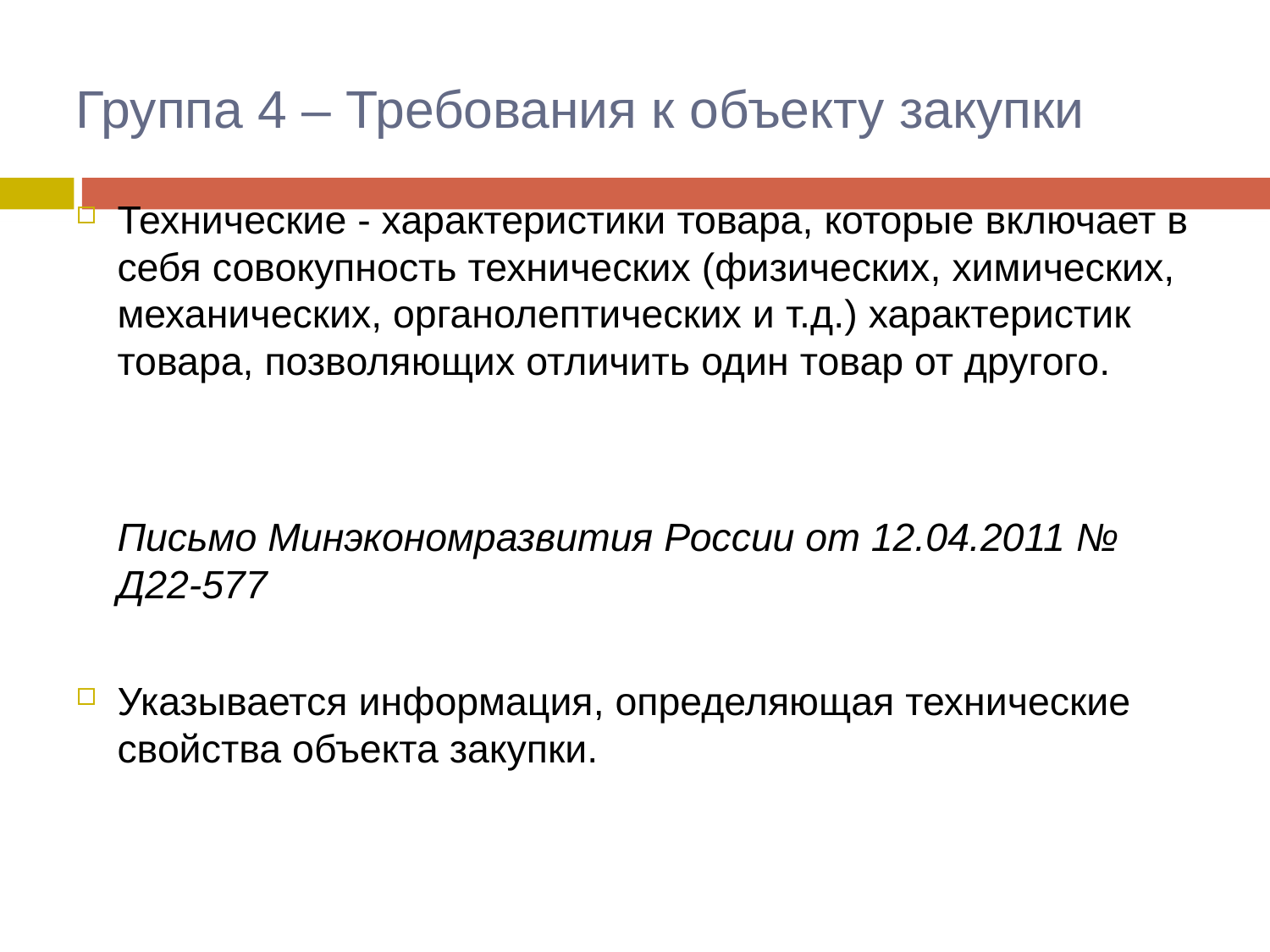

# Группа 4 – Требования к объекту закупки

Технические - характеристики товара, которые включает в себя совокупность технических (физических, химических, механических, органолептических и т.д.) характеристик товара, позволяющих отличить один товар от другого.

	Письмо Минэкономразвития России от 12.04.2011 № Д22-577

Указывается информация, определяющая технические свойства объекта закупки.